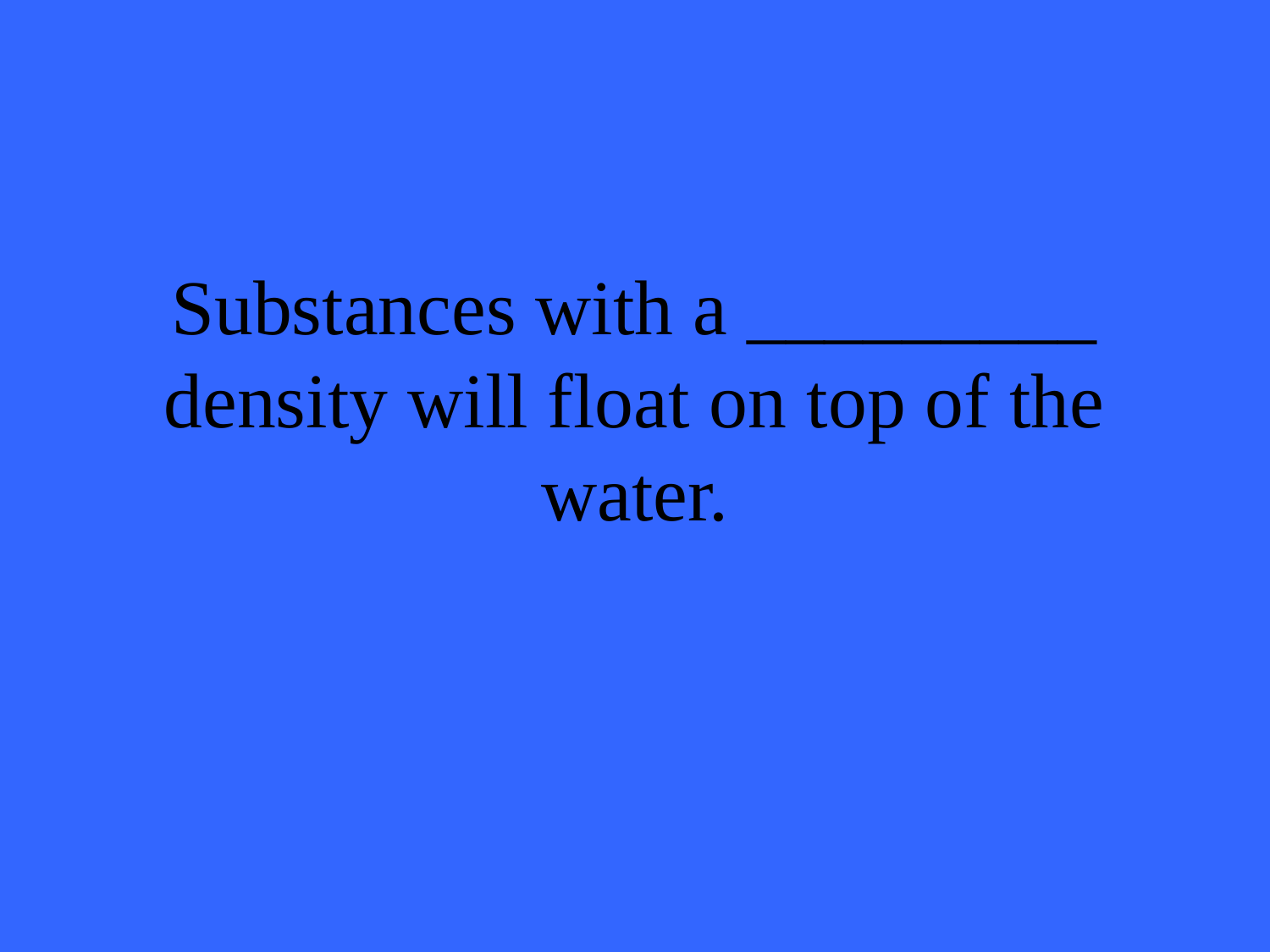

# Substances with a _________ density will float on top of the water.